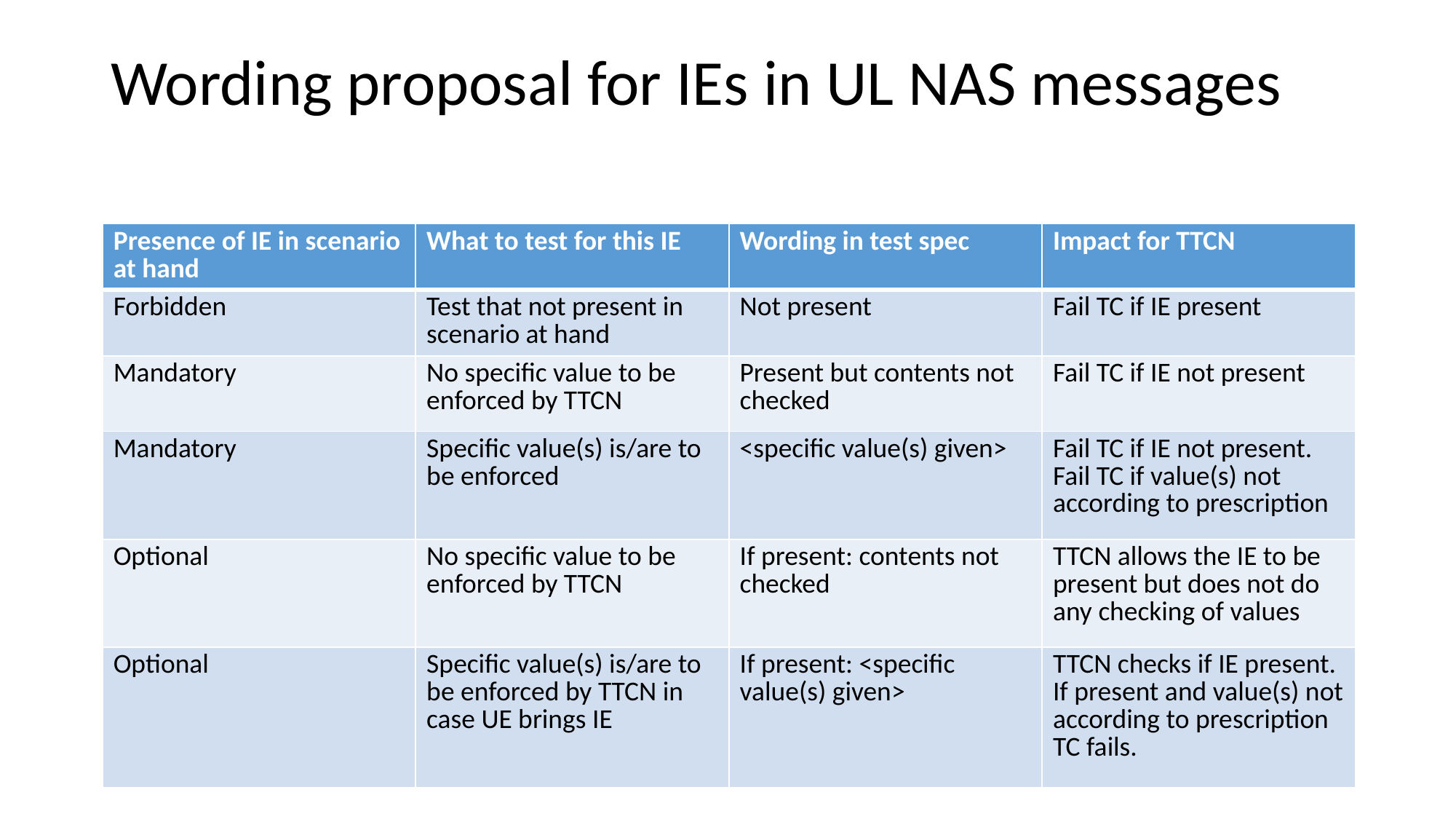

# Wording proposal for IEs in UL NAS messages
| Presence of IE in scenario at hand | What to test for this IE | Wording in test spec | Impact for TTCN |
| --- | --- | --- | --- |
| Forbidden | Test that not present in scenario at hand | Not present | Fail TC if IE present |
| Mandatory | No specific value to be enforced by TTCN | Present but contents not checked | Fail TC if IE not present |
| Mandatory | Specific value(s) is/are to be enforced | <specific value(s) given> | Fail TC if IE not present. Fail TC if value(s) not according to prescription |
| Optional | No specific value to be enforced by TTCN | If present: contents not checked | TTCN allows the IE to be present but does not do any checking of values |
| Optional | Specific value(s) is/are to be enforced by TTCN in case UE brings IE | If present: <specific value(s) given> | TTCN checks if IE present. If present and value(s) not according to prescription TC fails. |